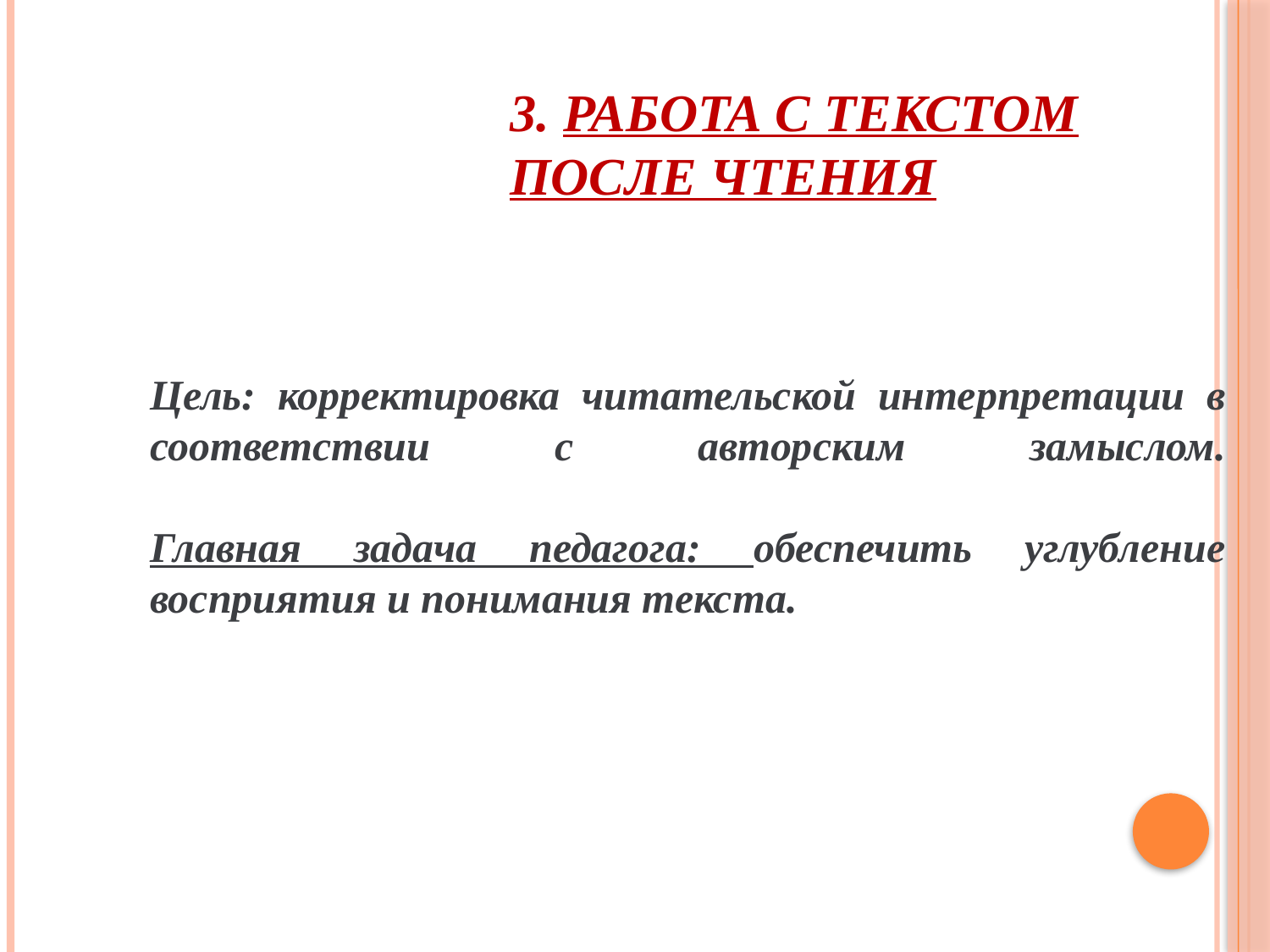

# 3. Работа с текстом после чтения

Цель: корректировка читательской интерпретации в соответствии с авторским замыслом.
Главная задача педагога: обеспечить углубление восприятия и понимания текста.